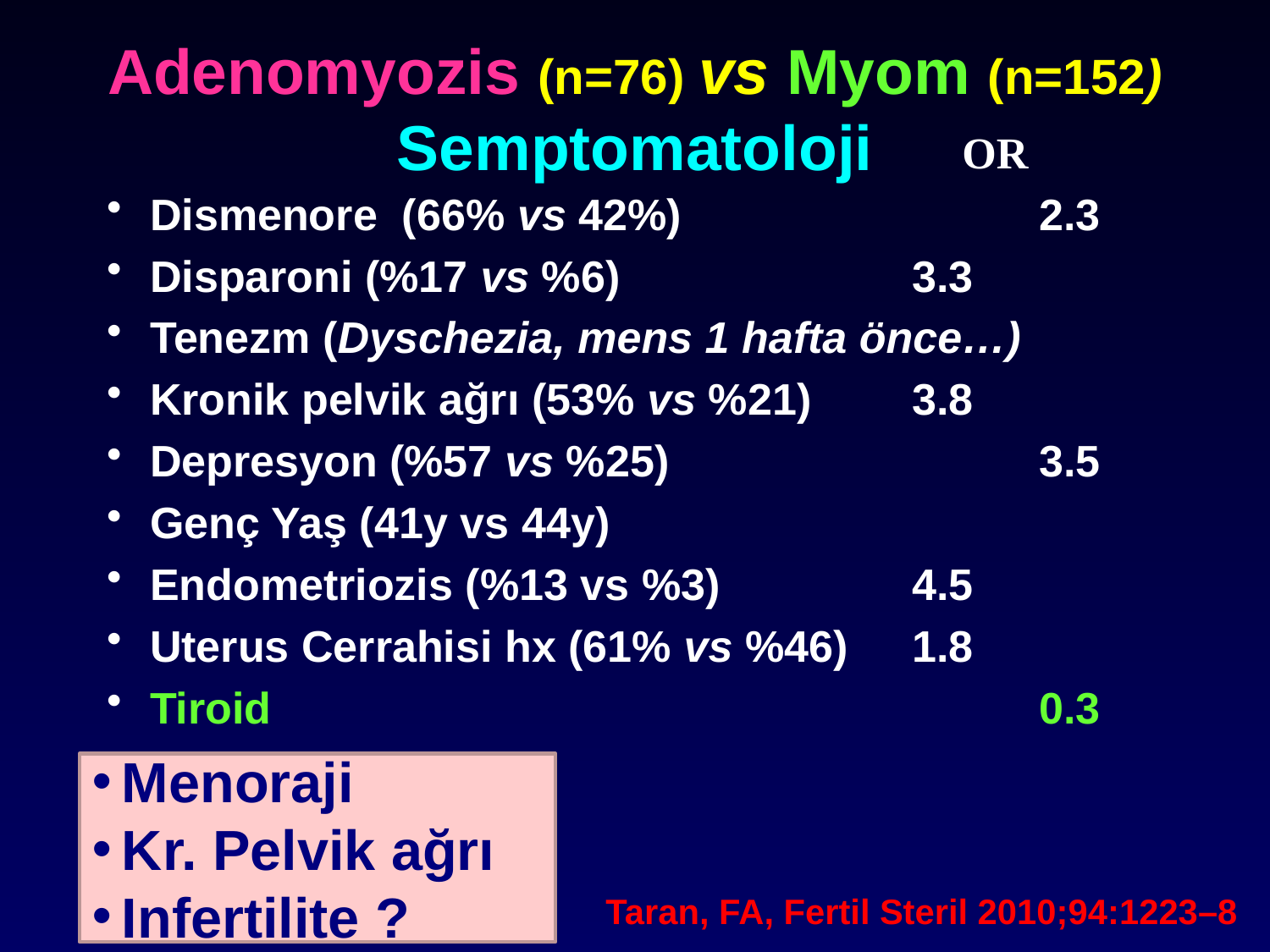

# Adenomyozis (n=76) vs Myom (n=152) Semptomatoloji
                                                                	OR
Dismenore  (66% vs 42%)			2.3
Disparoni (%17 vs %6) 			3.3
Tenezm (Dyschezia, mens 1 hafta önce…)
Kronik pelvik ağrı (53% vs %21)	3.8
Depresyon (%57 vs %25) 			3.5
Genç Yaş (41y vs 44y)
Endometriozis (%13 vs %3) 		4.5
Uterus Cerrahisi hx (61% vs %46)	1.8
Tiroid 						0.3

Menoraji
Kr. Pelvik ağrı
Infertilite ?
Taran, FA, Fertil Steril 2010;94:1223–8